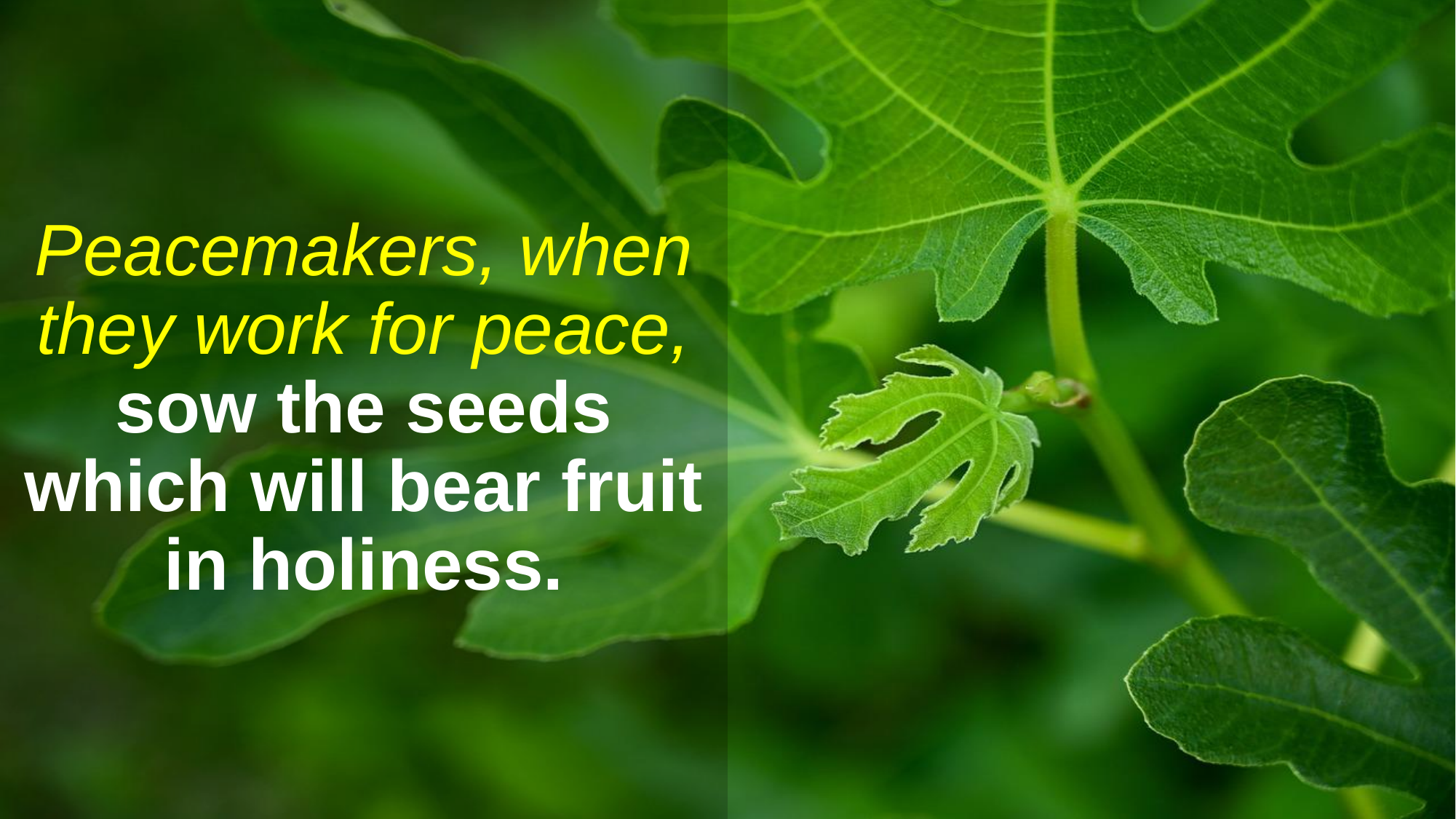

# Peacemakers, when they work for peace, sow the seeds which will bear fruit in holiness.